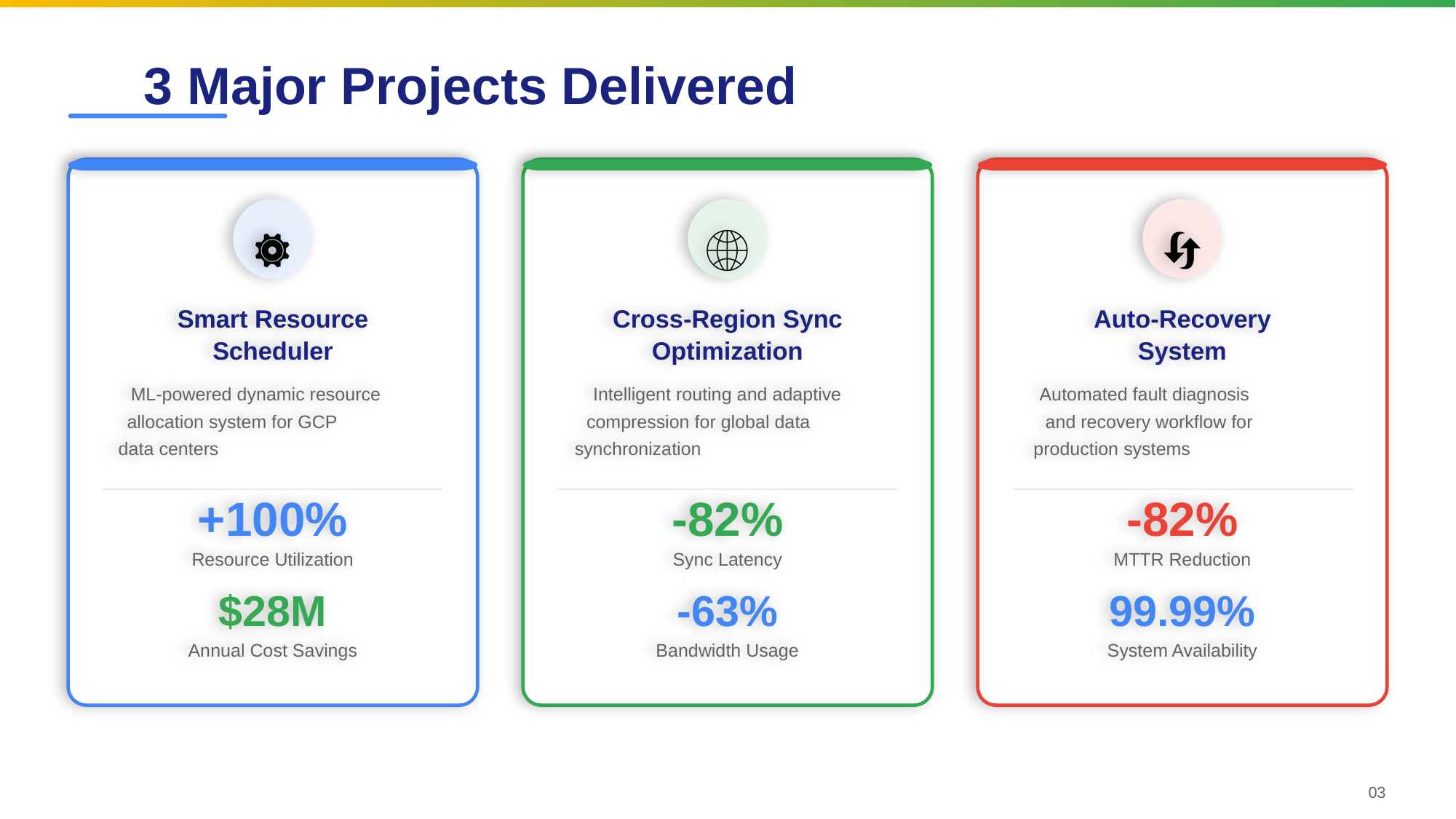

3 Major Projects Delivered

⚙️
Smart Resource
Scheduler
ML-powered dynamic resource
allocation system for GCP
data centers
+100%

Resource Utilization
$28M
Annual Cost Savings

🌐
Cross-Region Sync
Optimization
Intelligent routing and adaptive
compression for global data
synchronization
-82%

Sync Latency
-63%
Bandwidth Usage

🔄
Auto-Recovery
System
Automated fault diagnosis
and recovery workflow for
production systems
-82%

MTTR Reduction
99.99%
System Availability
03